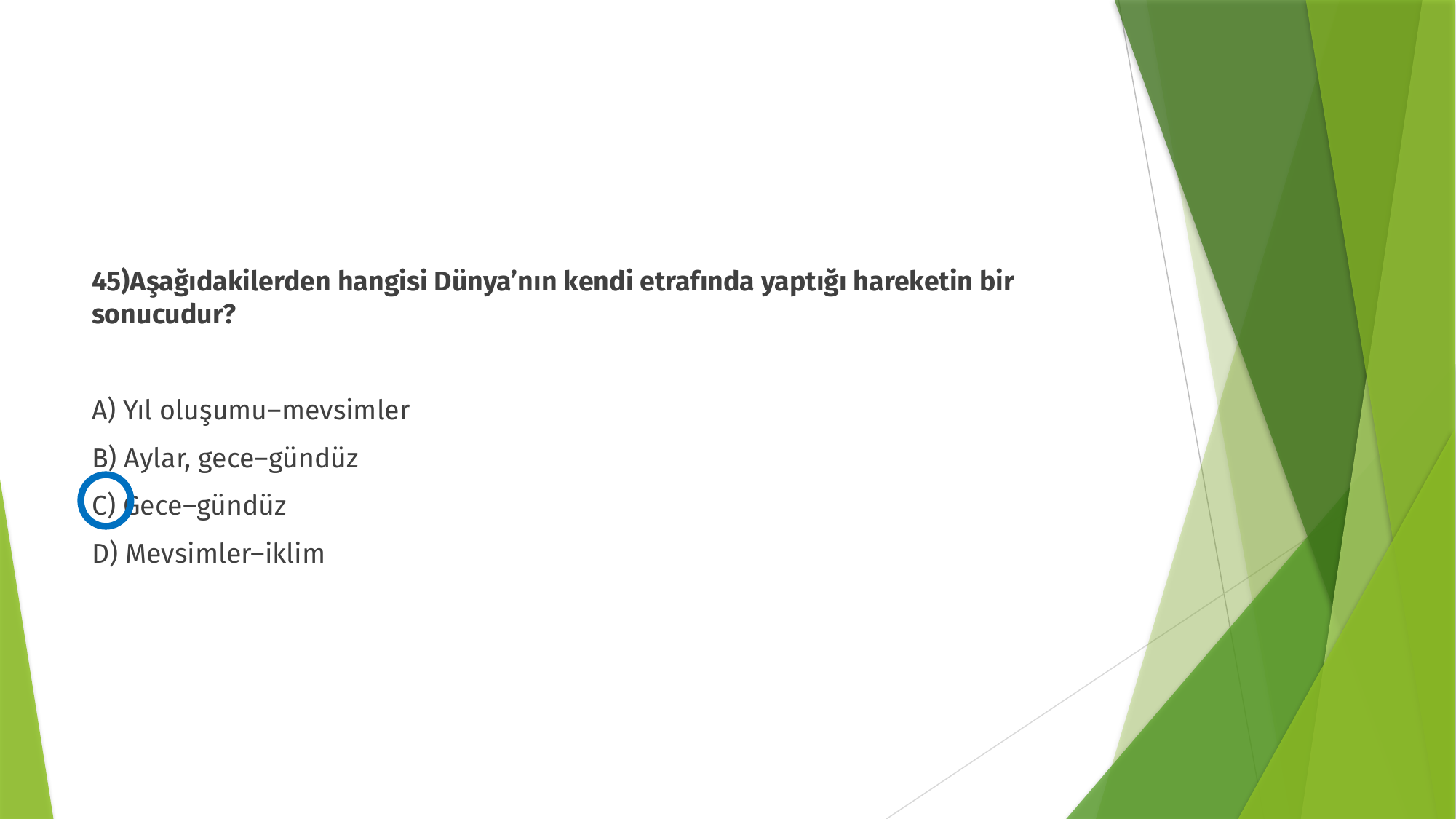

#
45)Aşağıdakilerden hangisi Dünya’nın kendi etrafında yaptığı hareketin bir sonucudur?

A) Yıl oluşumu–mevsimler
B) Aylar, gece–gündüz
C) Gece–gündüz
D) Mevsimler–iklim